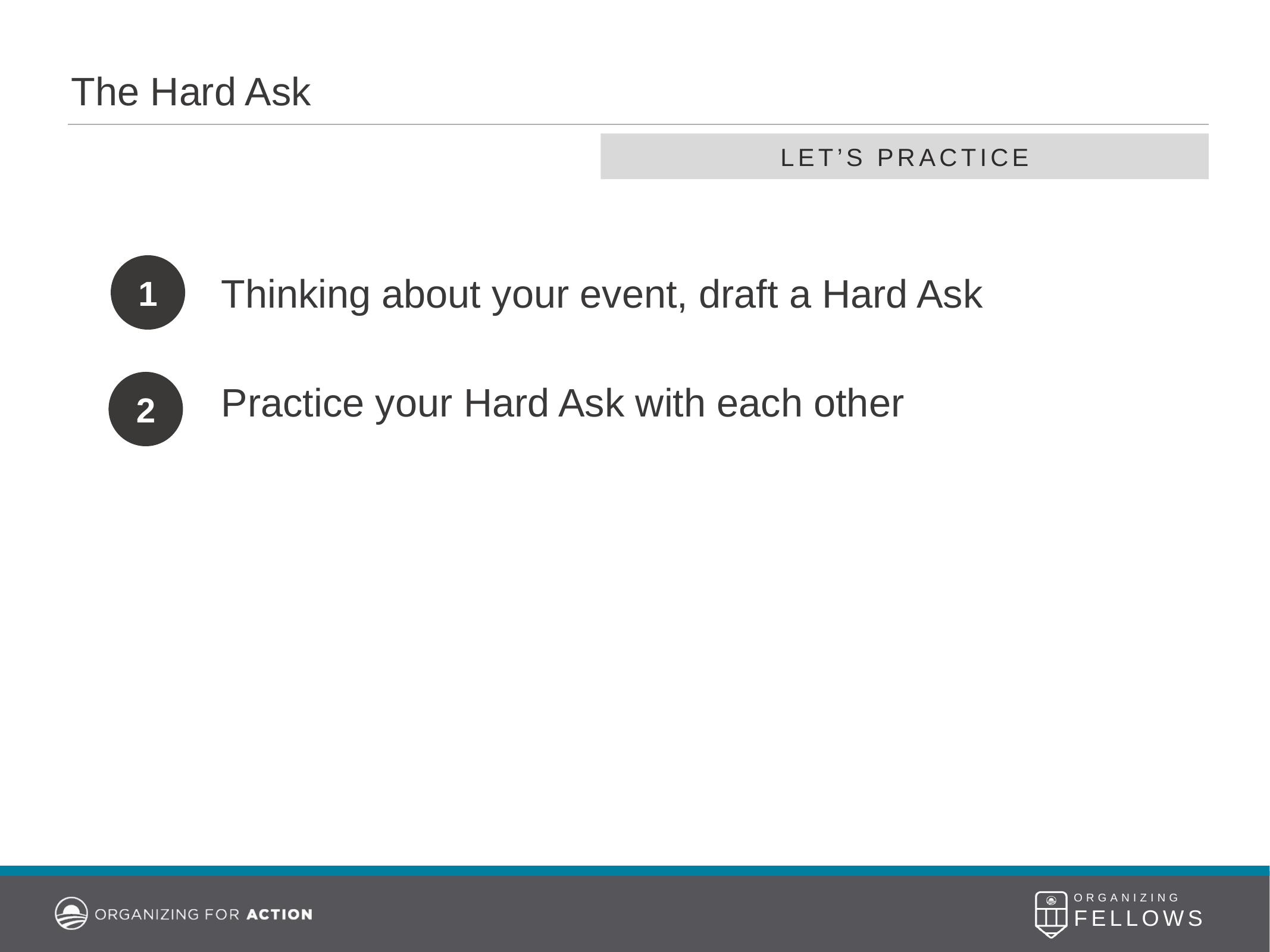

The Hard Ask

LET’S PRACTICE

1
Thinking about your event, draft a Hard Ask

Practice your Hard Ask with each other

2